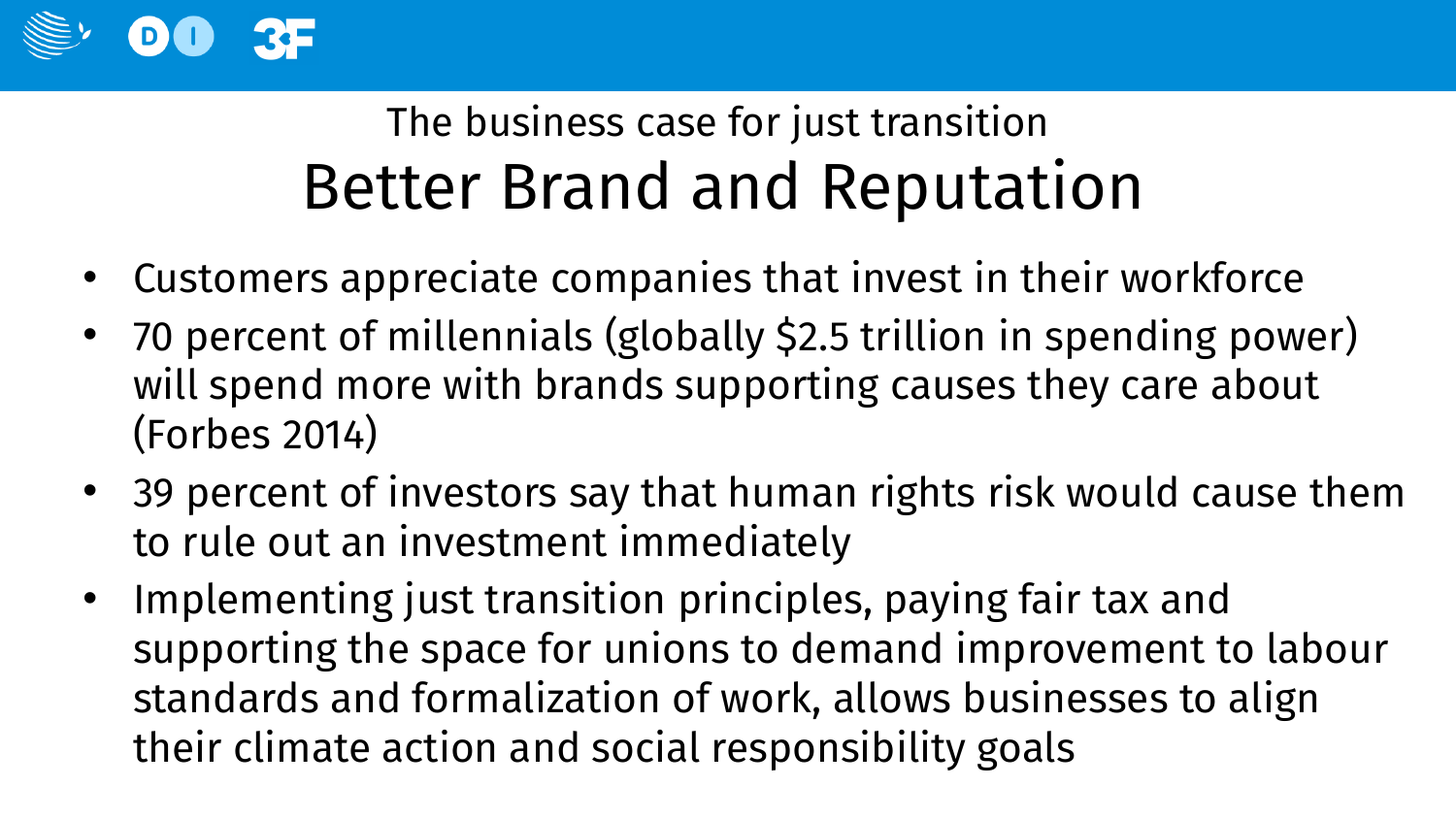

# The business case for just transition Better Brand and Reputation
Customers appreciate companies that invest in their workforce
70 percent of millennials (globally $2.5 trillion in spending power) will spend more with brands supporting causes they care about (Forbes 2014)
39 percent of investors say that human rights risk would cause them to rule out an investment immediately
Implementing just transition principles, paying fair tax and supporting the space for unions to demand improvement to labour standards and formalization of work, allows businesses to align their climate action and social responsibility goals